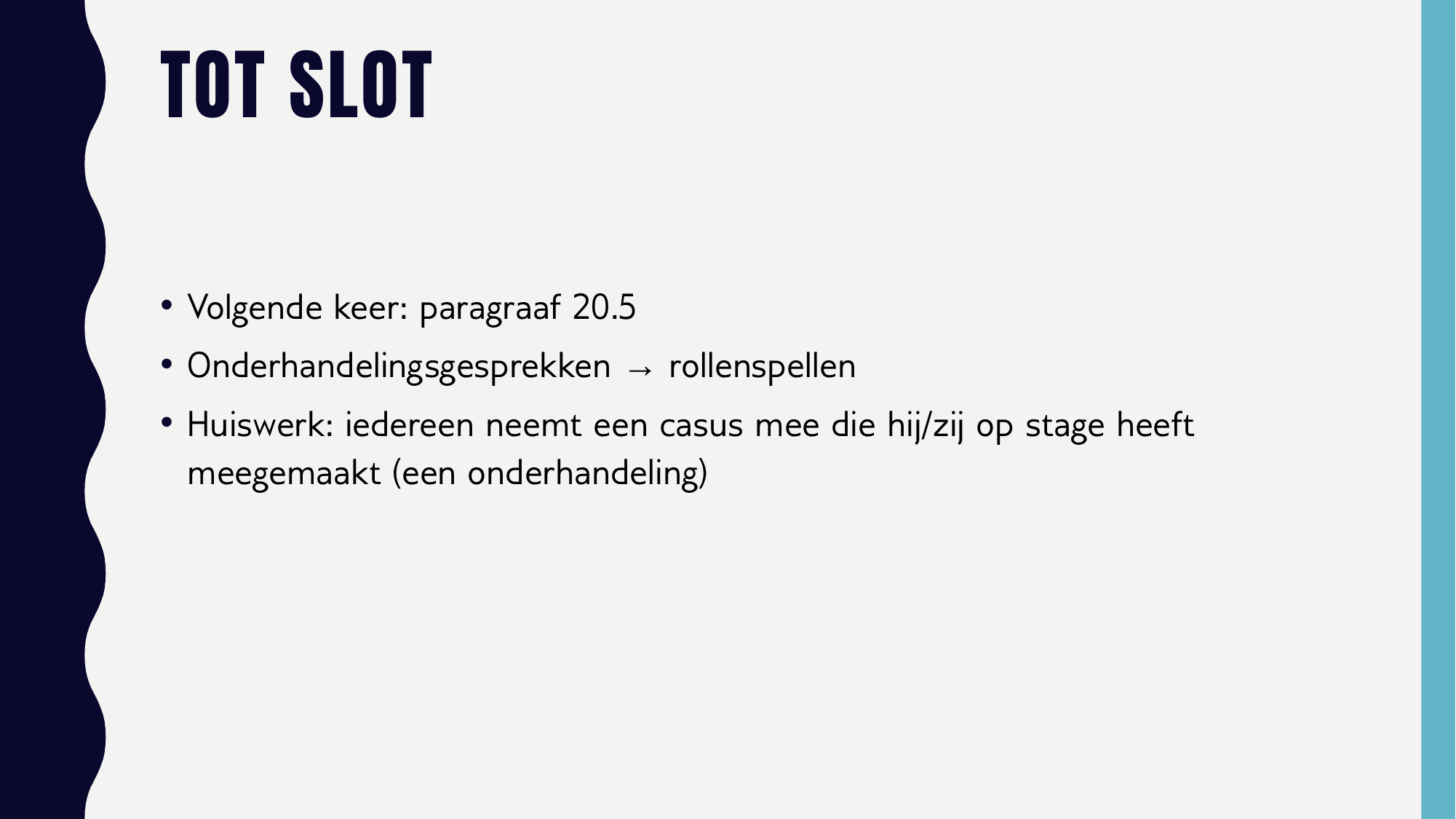

# Tot slot
Volgende keer: paragraaf 20.5
Onderhandelingsgesprekken → rollenspellen
Huiswerk: iedereen neemt een casus mee die hij/zij op stage heeft meegemaakt (een onderhandeling)